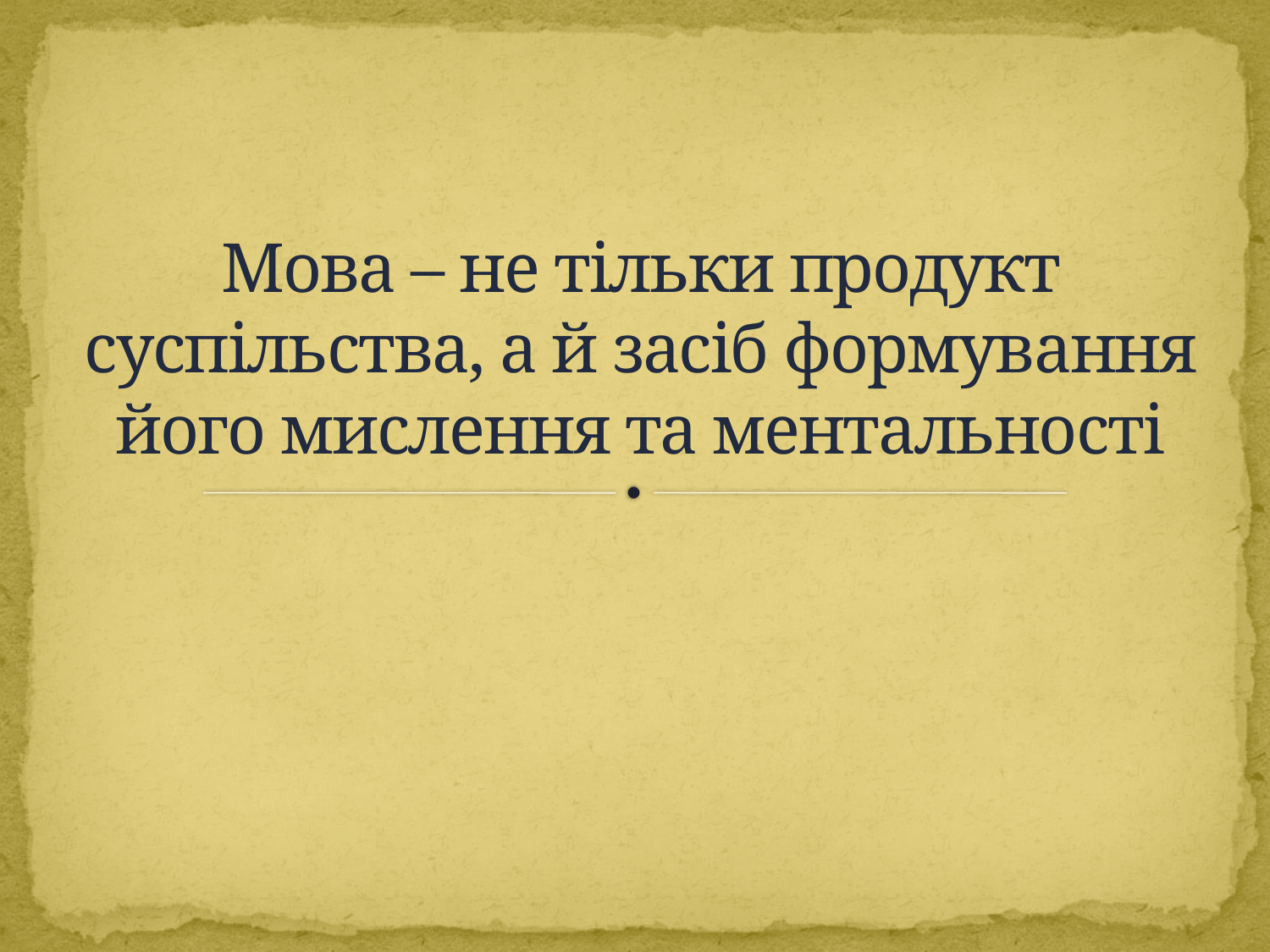

# Мова – не тільки продукт суспільства, а й засіб формування його мислення та ментальності